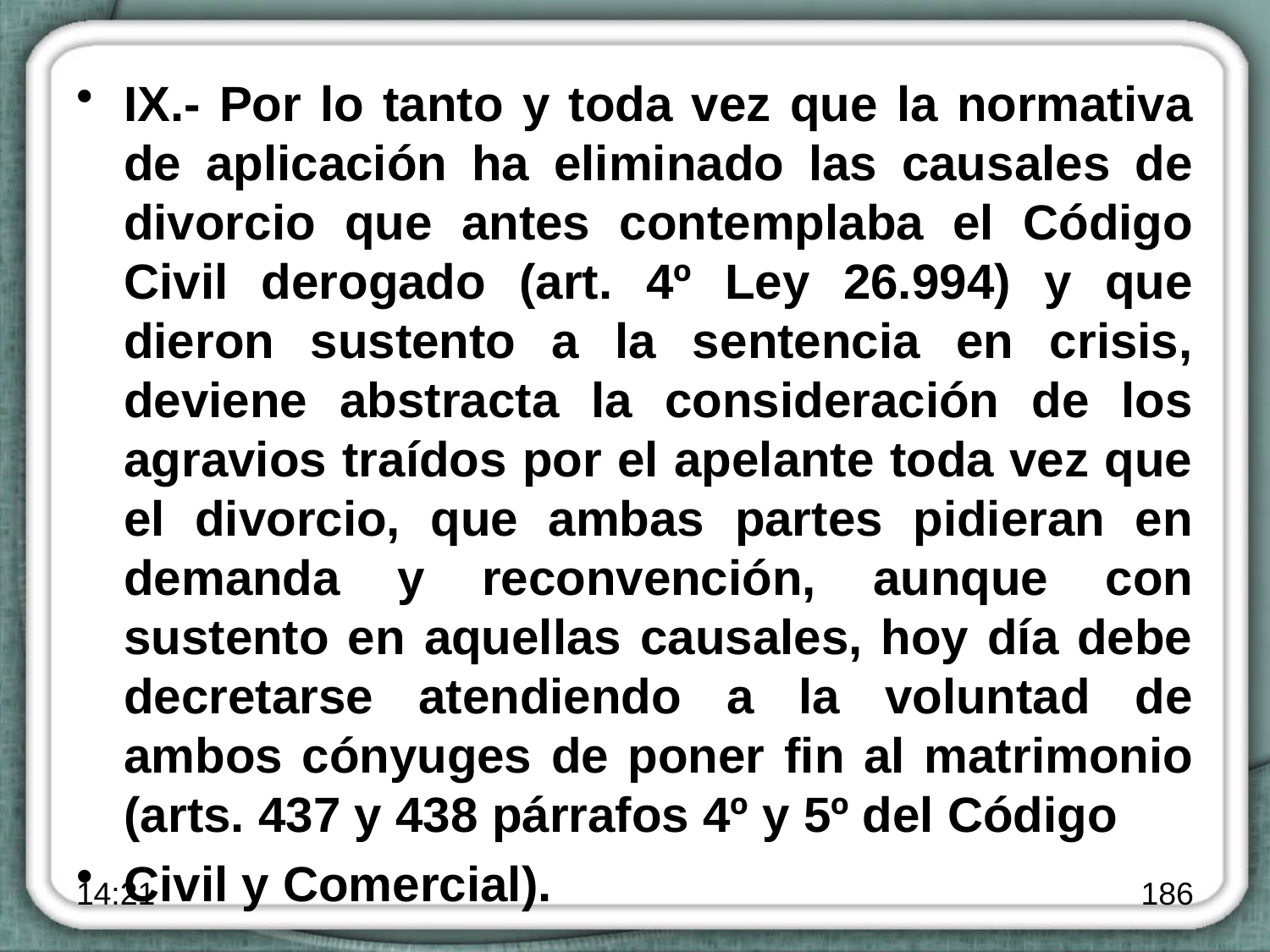

IX.- Por lo tanto y toda vez que la normativa de aplicación ha eliminado las causales de divorcio que antes contemplaba el Código Civil derogado (art. 4º Ley 26.994) y que dieron sustento a la sentencia en crisis, deviene abstracta la consideración de los agravios traídos por el apelante toda vez que el divorcio, que ambas partes pidieran en demanda y reconvención, aunque con sustento en aquellas causales, hoy día debe decretarse atendiendo a la voluntad de ambos cónyuges de poner fin al matrimonio (arts. 437 y 438 párrafos 4º y 5º del Código
Civil y Comercial).
14:21
186